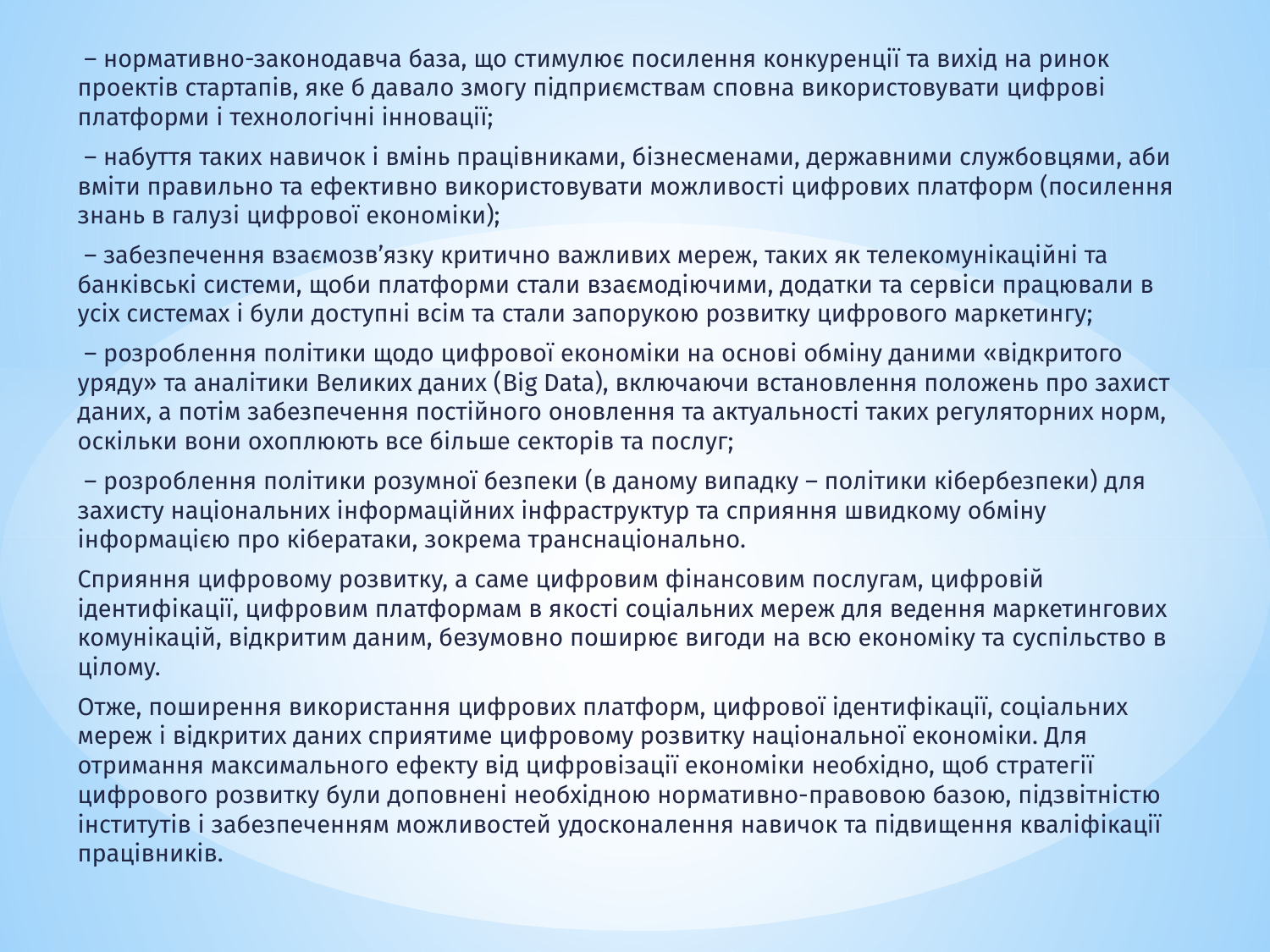

– нормативно-законодавча база, що стимулює посилення конкуренції та вихід на ринок проектів стартапів, яке б давало змогу підприємствам сповна використовувати цифрові платформи і технологічні інновації;
 – набуття таких навичок і вмінь працівниками, бізнесменами, державними службовцями, аби вміти правильно та ефективно використовувати можливості цифрових платформ (посилення знань в галузі цифрової економіки);
 – забезпечення взаємозв’язку критично важливих мереж, таких як телекомунікаційні та банківські системи, щоби платформи стали взаємодіючими, додатки та сервіси працювали в усіх системах і були доступні всім та стали запорукою розвитку цифрового маркетингу;
 – розроблення політики щодо цифрової економіки на основі обміну даними «відкритого уряду» та аналітики Великих даних (Big Data), включаючи встановлення положень про захист даних, а потім забезпечення постійного оновлення та актуальності таких регуляторних норм, оскільки вони охоплюють все більше секторів та послуг;
 – розроблення політики розумної безпеки (в даному випадку – політики кібербезпеки) для захисту національних інформаційних інфраструктур та сприяння швидкому обміну інформацією про кібератаки, зокрема транснаціонально.
Сприяння цифровому розвитку, а саме цифровим фінансовим послугам, цифровій ідентифікації, цифровим платформам в якості соціальних мереж для ведення маркетингових комунікацій, відкритим даним, безумовно поширює вигоди на всю економіку та суспільство в цілому.
Отже, поширення використання цифрових платформ, цифрової ідентифікації, соціальних мереж і відкритих даних сприятиме цифровому розвитку національної економіки. Для отримання максимального ефекту від цифровізації економіки необхідно, щоб стратегії цифрового розвитку були доповнені необхідною нормативно-правовою базою, підзвітністю інститутів і забезпеченням можливостей удосконалення навичок та підвищення кваліфікації працівників.